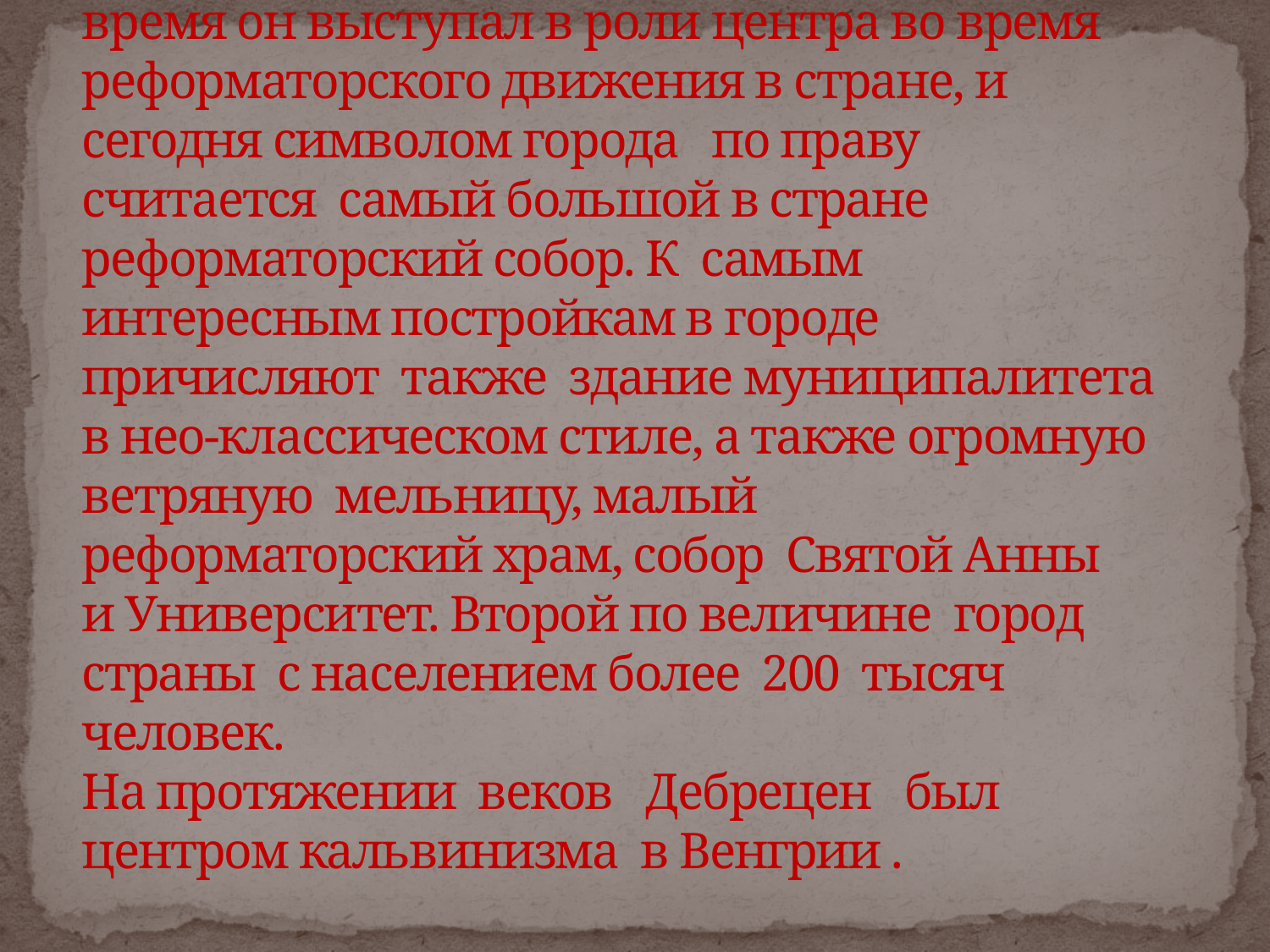

# Дебрецен - второй   по численности  населения город   на  востоке  Венгрии. В свое время он выступал в роли центра во время реформаторского движения в стране, и сегодня символом города   по праву  считается  самый большой в стране реформаторский собор. К  самым  интересным постройкам в городе причисляют  также  здание муниципалитета в нео-классическом стиле, а также огромную ветряную  мельницу, малый реформаторский храм, собор  Святой Анны   и Университет. Второй по величине  город  страны  с населением более  200  тысяч  человек. На протяжении  веков   Дебрецен   был  центром кальвинизма  в Венгрии .